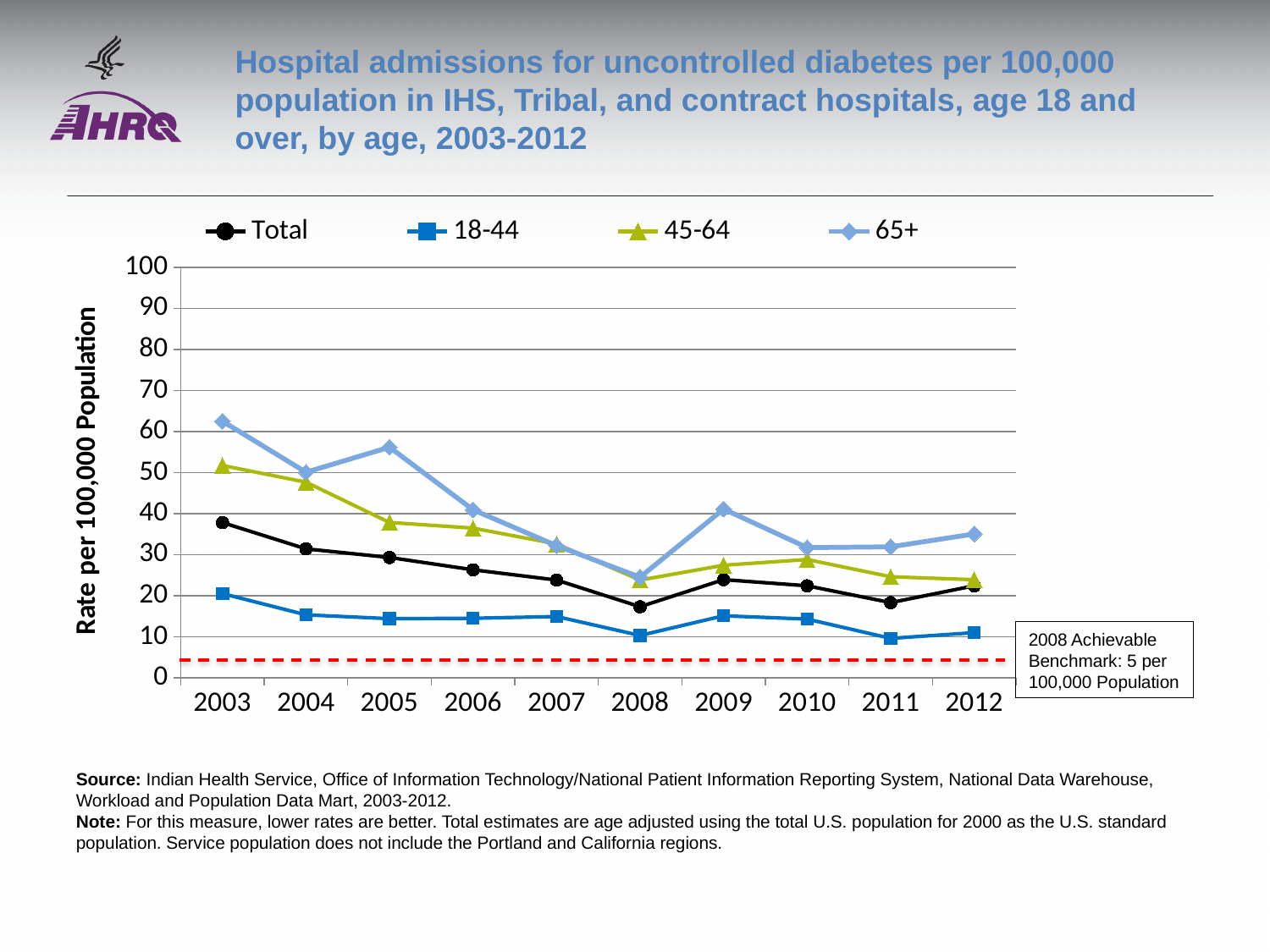

# Hospital admissions for uncontrolled diabetes per 100,000 population in IHS, Tribal, and contract hospitals, age 18 and over, by age, 2003-2012

### Chart

| Category | Total | 18-44 | 45-64 | 65+ |
|---|---|---|---|---|
| 2003 | 37.8 | 20.5 | 51.71 | 62.5 |
| 2004 | 31.4 | 15.33 | 47.65 | 50.07 |
| 2005 | 29.3 | 14.39 | 37.82 | 56.17 |
| 2006 | 26.3 | 14.49 | 36.45 | 40.91 |
| 2007 | 23.8 | 14.91 | 32.6 | 32.17 |
| 2008 | 17.3 | 10.3 | 23.8 | 24.5 |
| 2009 | 23.9 | 15.1 | 27.4 | 41.1 |
| 2010 | 22.4 | 14.3 | 28.8 | 31.7 |
| 2011 | 18.3 | 9.6 | 24.6 | 31.9 |
| 2012 | 22.4 | 10.99 | 23.89 | 35.02 |
2008 Achievable Benchmark: 5 per 100,000 Population
Source: Indian Health Service, Office of Information Technology/National Patient Information Reporting System, National Data Warehouse, Workload and Population Data Mart, 2003-2012.
Note: For this measure, lower rates are better. Total estimates are age adjusted using the total U.S. population for 2000 as the U.S. standard population. Service population does not include the Portland and California regions.